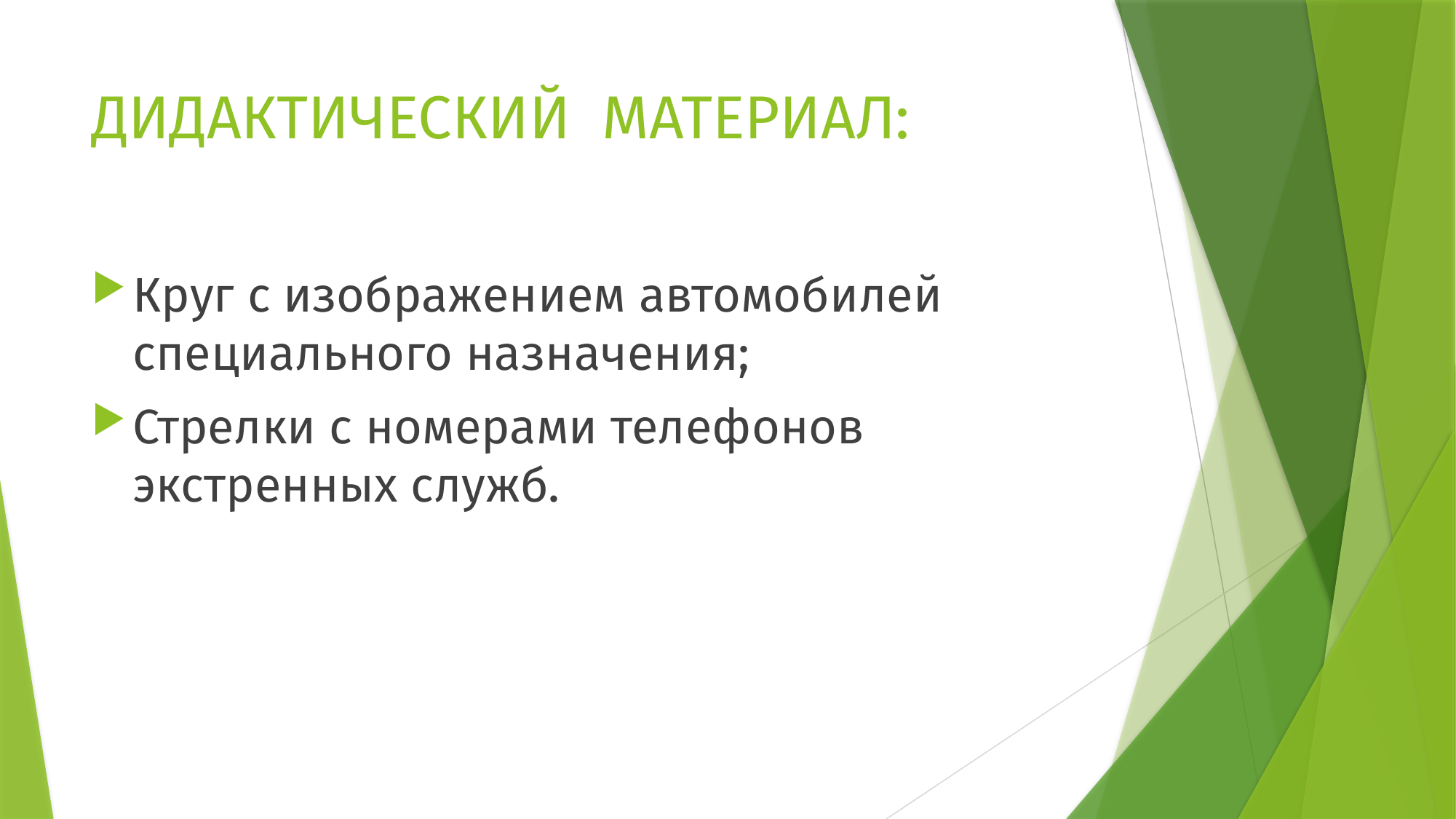

# ДИДАКТИЧЕСКИЙ  МАТЕРИАЛ:
Круг с изображением автомобилей специального назначения;
Стрелки с номерами телефонов экстренных служб.